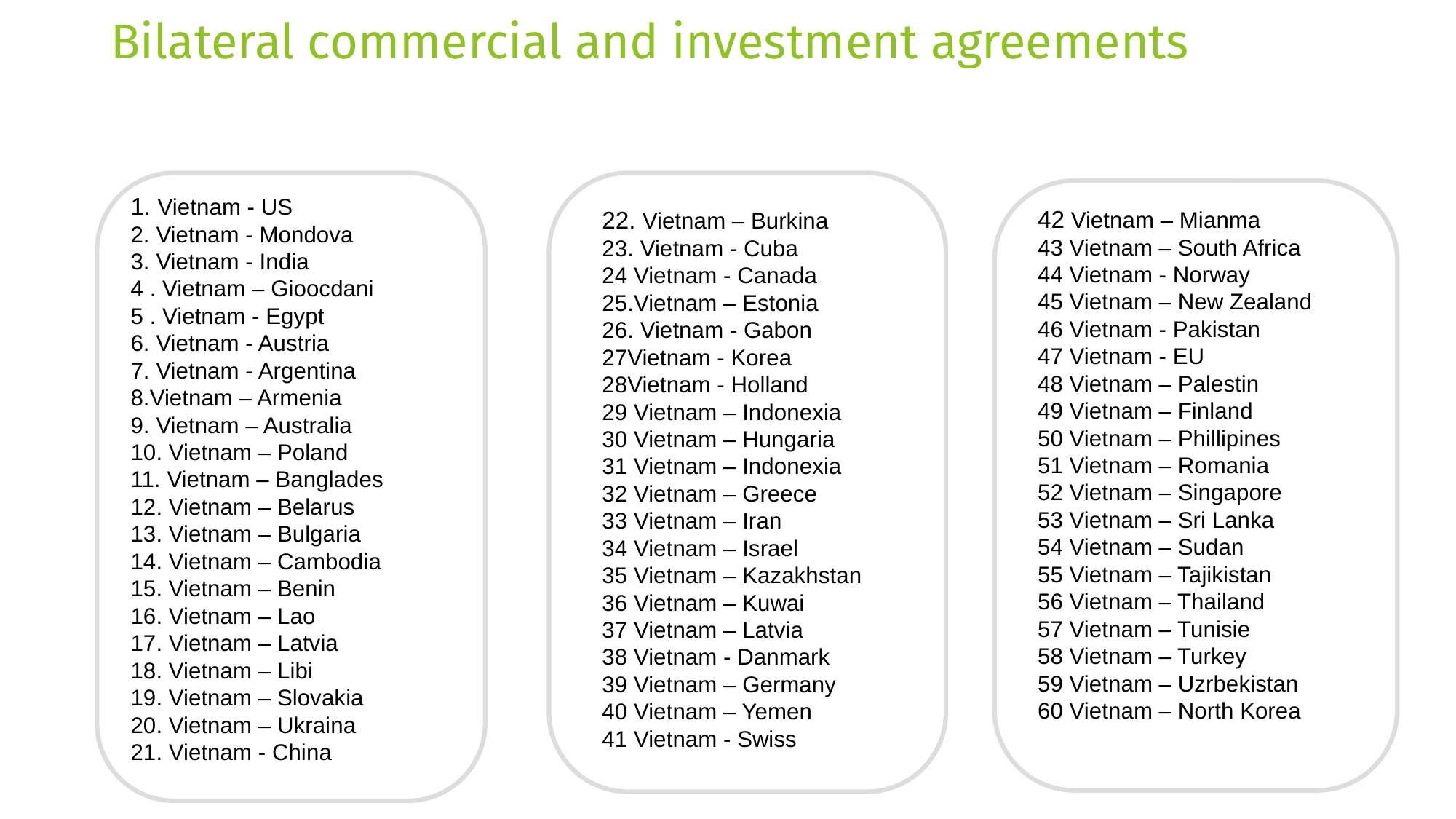

# Bilateral commercial and investment agreements
1. Vietnam - US
2. Vietnam - Mondova
3. Vietnam - India
4 . Vietnam – Gioocdani
5 . Vietnam - Egypt
6. Vietnam - Austria
7. Vietnam - Argentina
8.Vietnam – Armenia
9. Vietnam – Australia
10. Vietnam – Poland
11. Vietnam – Banglades
12. Vietnam – Belarus
13. Vietnam – Bulgaria
14. Vietnam – Cambodia
15. Vietnam – Benin
16. Vietnam – Lao
17. Vietnam – Latvia
18. Vietnam – Libi
19. Vietnam – Slovakia
20. Vietnam – Ukraina
21. Vietnam - China

42 Vietnam – Mianma
43 Vietnam – South Africa
44 Vietnam - Norway
45 Vietnam – New Zealand
46 Vietnam - Pakistan
47 Vietnam - EU
48 Vietnam – Palestin
49 Vietnam – Finland
50 Vietnam – Phillipines
51 Vietnam – Romania
52 Vietnam – Singapore
53 Vietnam – Sri Lanka
54 Vietnam – Sudan
55 Vietnam – Tajikistan
56 Vietnam – Thailand
57 Vietnam – Tunisie
58 Vietnam – Turkey
59 Vietnam – Uzrbekistan
60 Vietnam – North Korea

22. Vietnam – Burkina
23. Vietnam - Cuba
24 Vietnam - Canada
25.Vietnam – Estonia
26. Vietnam - Gabon
27Vietnam - Korea
28Vietnam - Holland
29 Vietnam – Indonexia
30 Vietnam – Hungaria
31 Vietnam – Indonexia
32 Vietnam – Greece
33 Vietnam – Iran
34 Vietnam – Israel
35 Vietnam – Kazakhstan
36 Vietnam – Kuwai
37 Vietnam – Latvia
38 Vietnam - Danmark
39 Vietnam – Germany
40 Vietnam – Yemen
41 Vietnam - Swiss